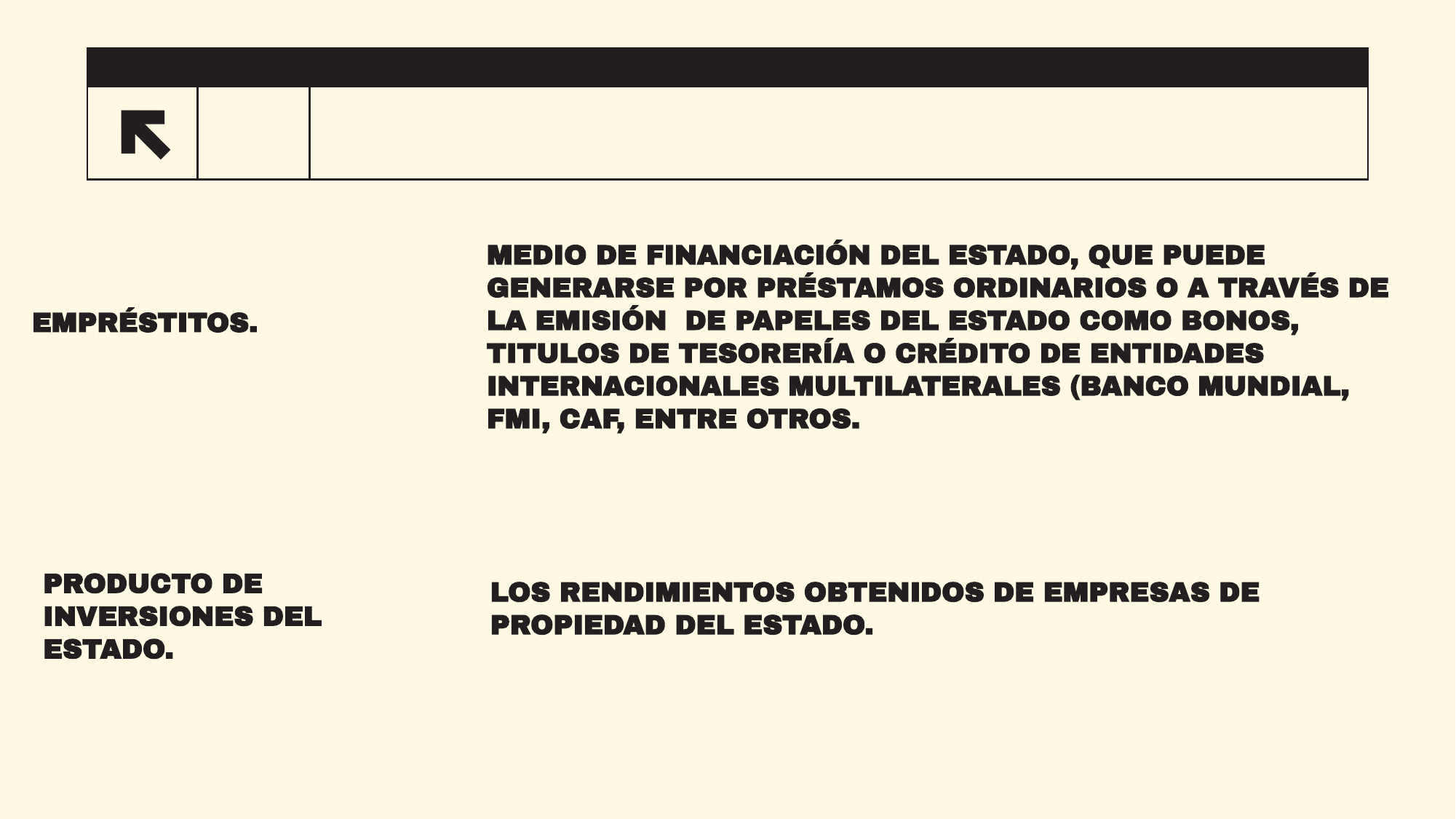

4
MEDIO DE FINANCIACIÓN DEL ESTADO, QUE PUEDE GENERARSE POR PRÉSTAMOS ORDINARIOS O A TRAVÉS DE LA EMISIÓN  DE PAPELES DEL ESTADO COMO BONOS, TITULOS DE TESORERÍA O CRÉDITO DE ENTIDADES INTERNACIONALES MULTILATERALES (BANCO MUNDIAL, FMI, CAF, ENTRE OTROS.
EMPRÉSTITOS.
PRODUCTO DE INVERSIONES DEL ESTADO.
LOS RENDIMIENTOS OBTENIDOS DE EMPRESAS DE PROPIEDAD DEL ESTADO.